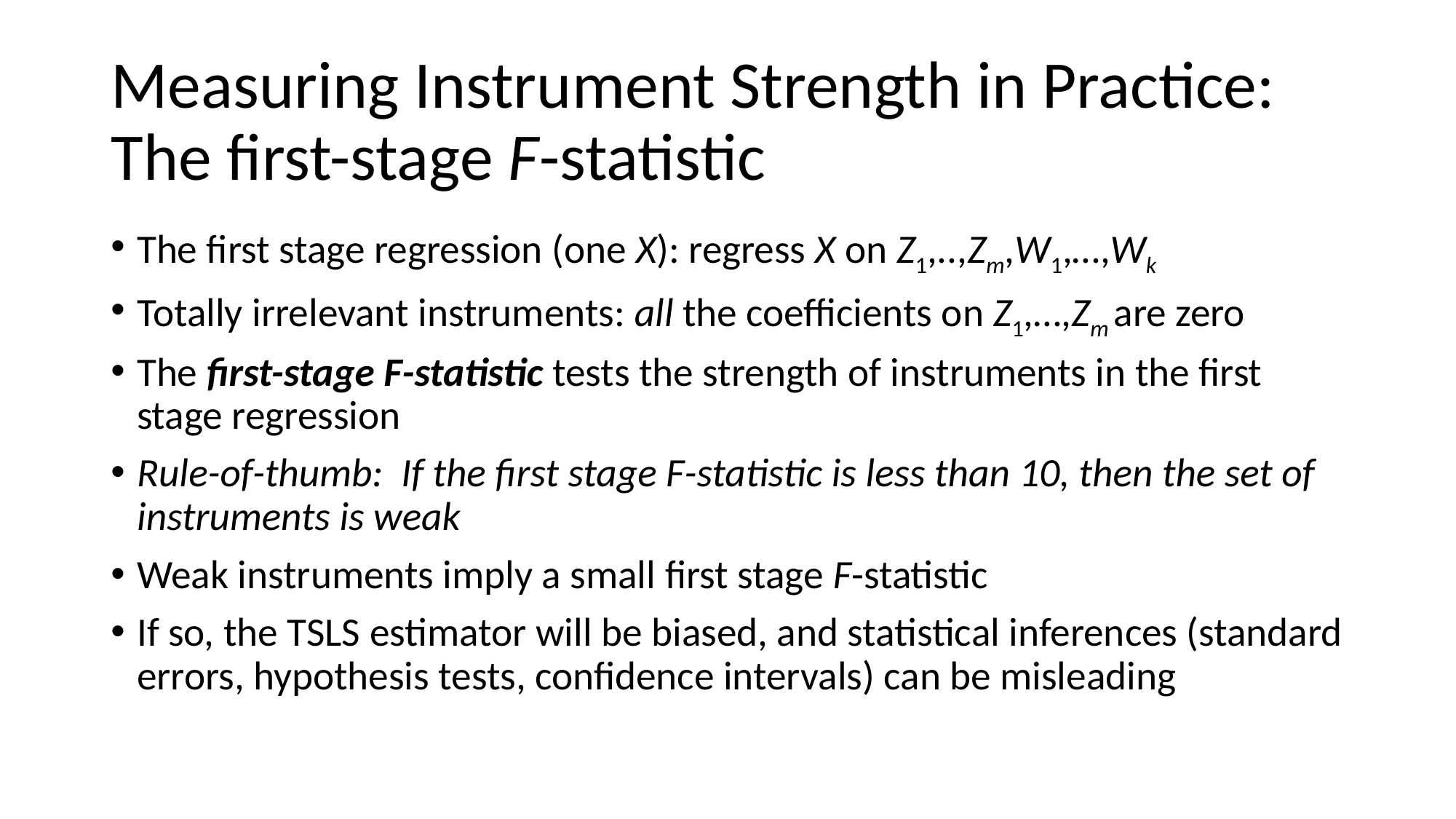

# Measuring Instrument Strength in Practice: The first-stage F-statistic
The first stage regression (one X): regress X on Z1,..,Zm,W1,…,Wk
Totally irrelevant instruments: all the coefficients on Z1,…,Zm are zero
The first-stage F-statistic tests the strength of instruments in the first stage regression
Rule-of-thumb:  If the first stage F-statistic is less than 10, then the set of instruments is weak
Weak instruments imply a small first stage F-statistic
If so, the TSLS estimator will be biased, and statistical inferences (standard errors, hypothesis tests, confidence intervals) can be misleading